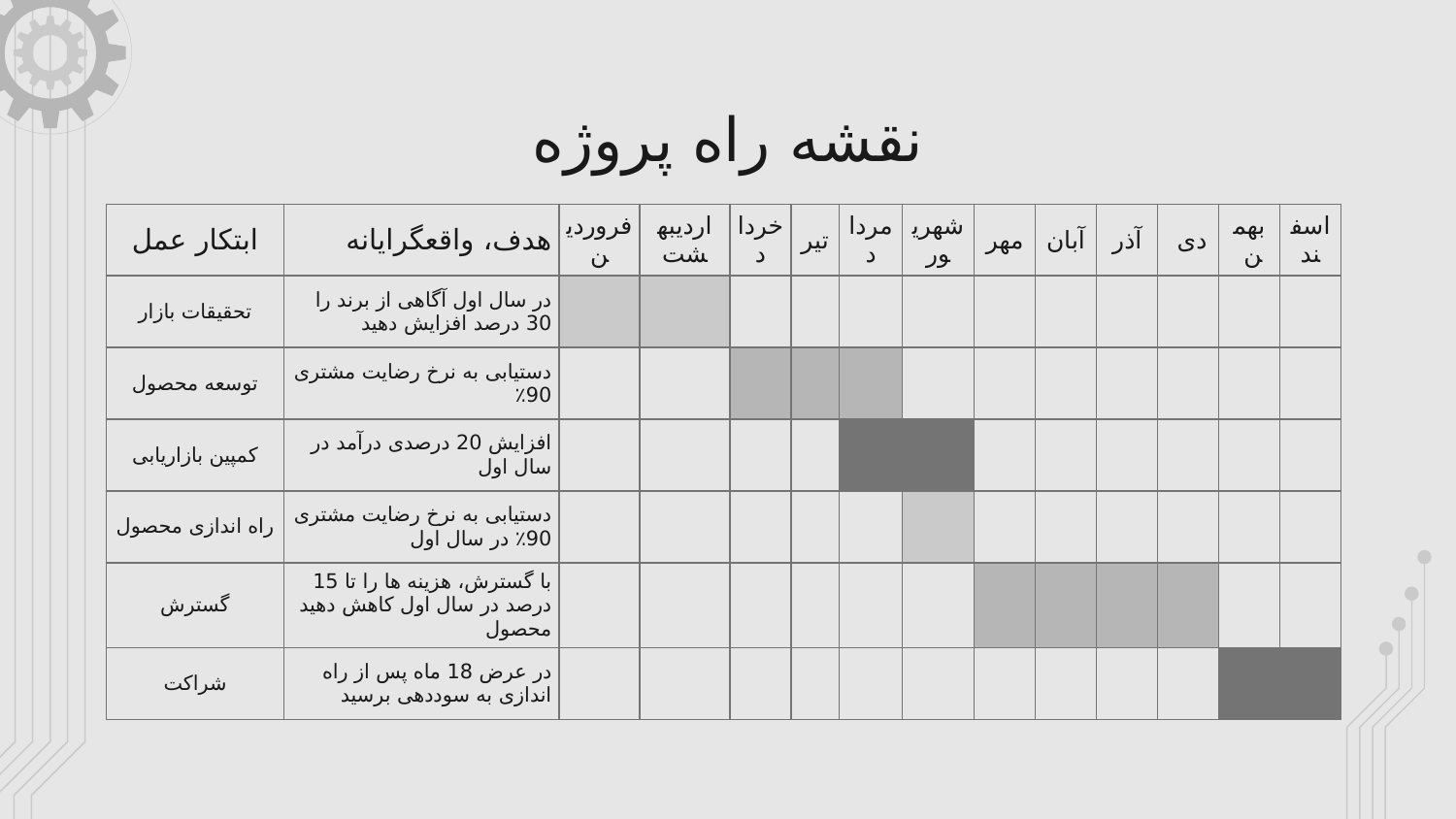

# نقشه راه پروژه
| ابتکار عمل | هدف، واقعگرایانه | فروردین | اردیبهشت | خرداد | تیر | مرداد | شهریور | مهر | آبان | آذر | دی | بهمن | اسفند |
| --- | --- | --- | --- | --- | --- | --- | --- | --- | --- | --- | --- | --- | --- |
| تحقیقات بازار | در سال اول آگاهی از برند را 30 درصد افزایش دهید |  |  |  |  |  |  |  |  |  |  |  |  |
| توسعه محصول | دستیابی به نرخ رضایت مشتری 90٪ |  |  |  |  |  |  |  |  |  |  |  |  |
| کمپین بازاریابی | افزایش 20 درصدی درآمد در سال اول |  |  |  |  |  |  |  |  |  |  |  |  |
| راه اندازی محصول | دستیابی به نرخ رضایت مشتری 90٪ در سال اول |  |  |  |  |  |  |  |  |  |  |  |  |
| گسترش | با گسترش، هزینه ها را تا 15 درصد در سال اول کاهش دهید محصول |  |  |  |  |  |  |  |  |  |  |  |  |
| شراکت | در عرض 18 ماه پس از راه اندازی به سوددهی برسید |  |  |  |  |  |  |  |  |  |  |  |  |